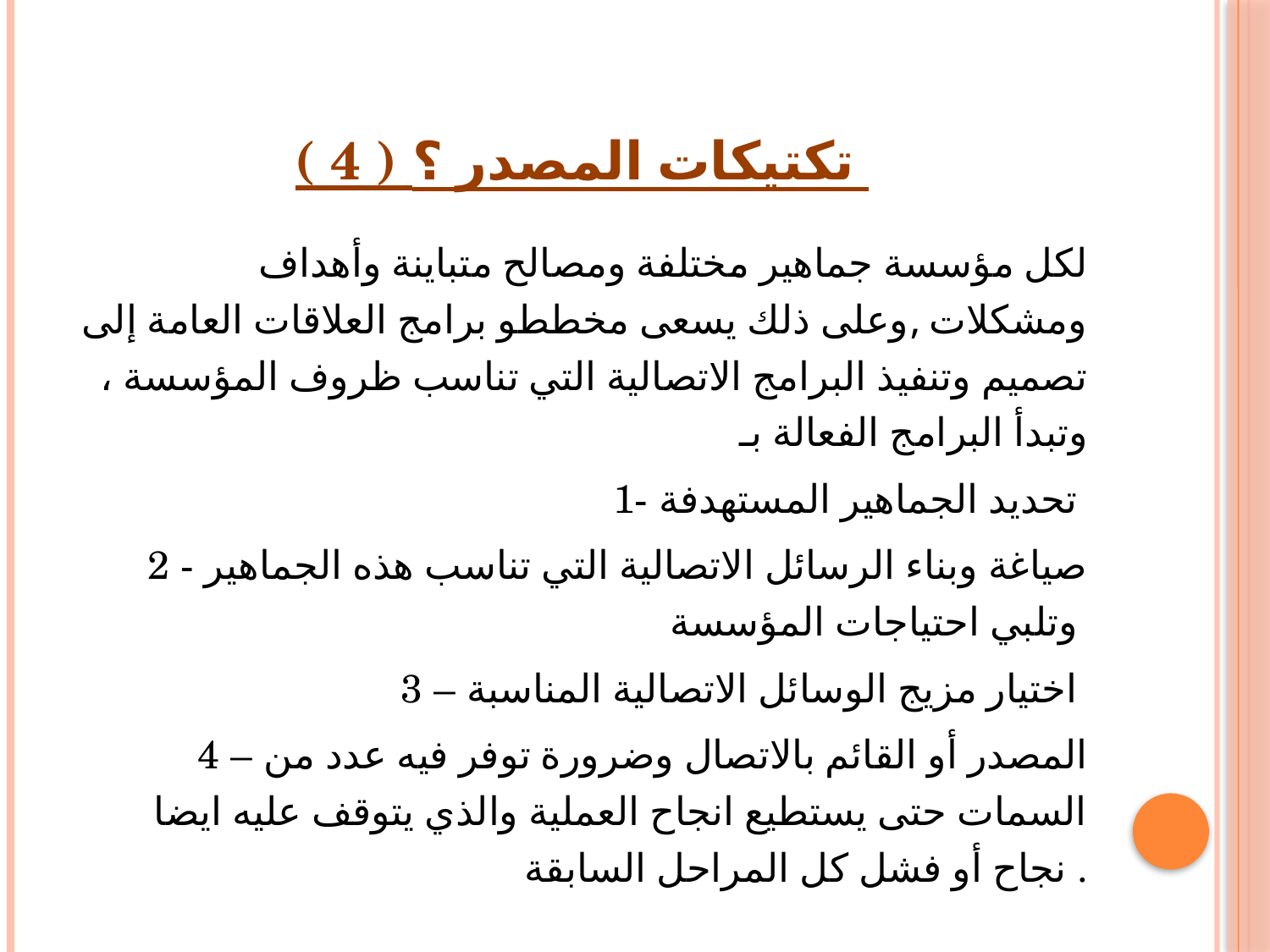

# ( 4 ) تكتيكات المصدر ؟
لكل مؤسسة جماهير مختلفة ومصالح متباينة وأهداف ومشكلات ,وعلى ذلك يسعى مخططو برامج العلاقات العامة إلى تصميم وتنفيذ البرامج الاتصالية التي تناسب ظروف المؤسسة ، وتبدأ البرامج الفعالة بـ
 1- تحديد الجماهير المستهدفة
 2 - صياغة وبناء الرسائل الاتصالية التي تناسب هذه الجماهير وتلبي احتياجات المؤسسة
3 – اختيار مزيج الوسائل الاتصالية المناسبة
4 – المصدر أو القائم بالاتصال وضرورة توفر فيه عدد من السمات حتى يستطيع انجاح العملية والذي يتوقف عليه ايضا نجاح أو فشل كل المراحل السابقة .